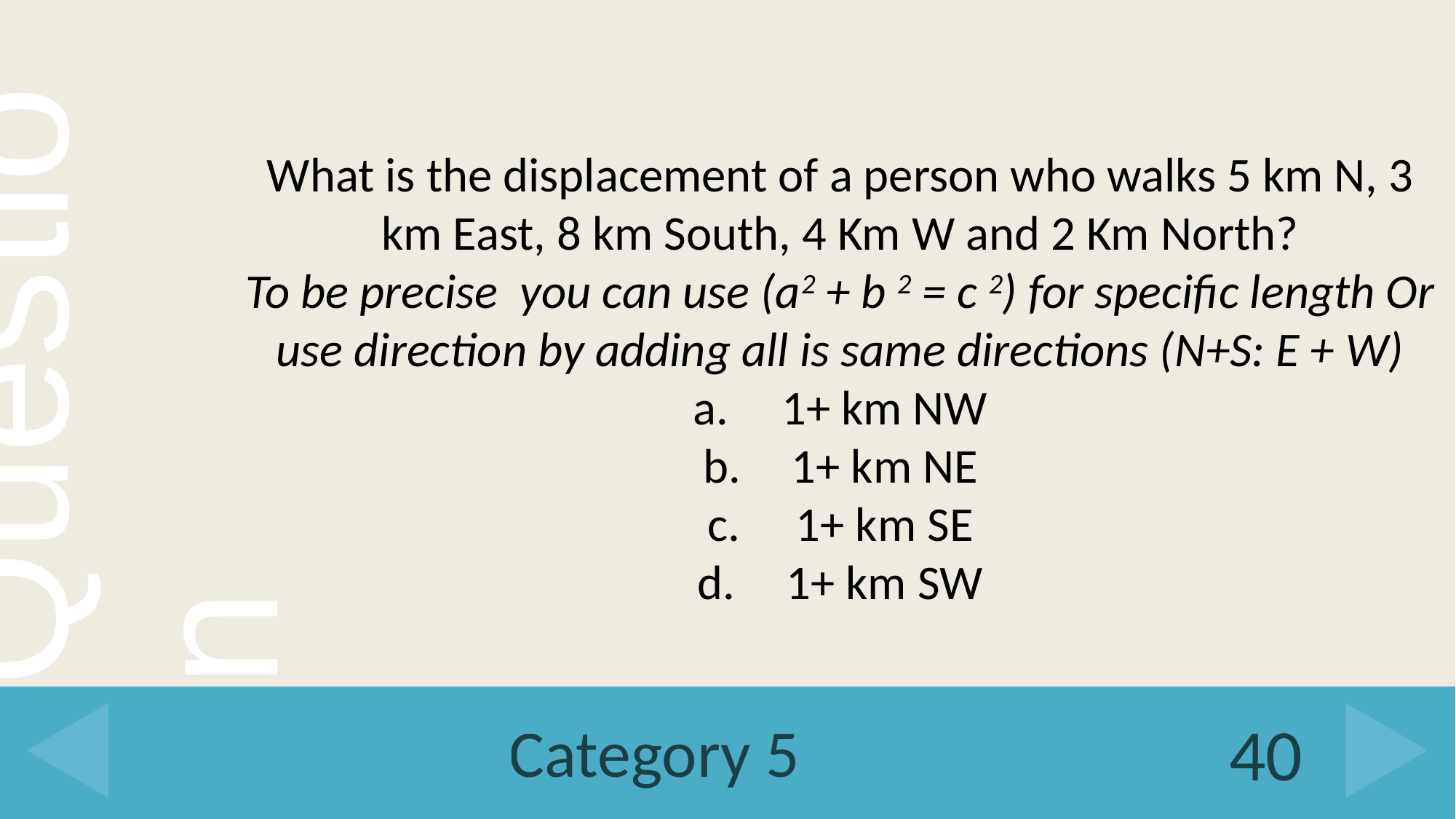

What is the displacement of a person who walks 5 km N, 3 km East, 8 km South, 4 Km W and 2 Km North?
To be precise  you can use (a2 + b 2 = c 2) for specific length Or use direction by adding all is same directions (N+S: E + W)
1+ km NW
1+ km NE
1+ km SE
1+ km SW
# Category 5
40